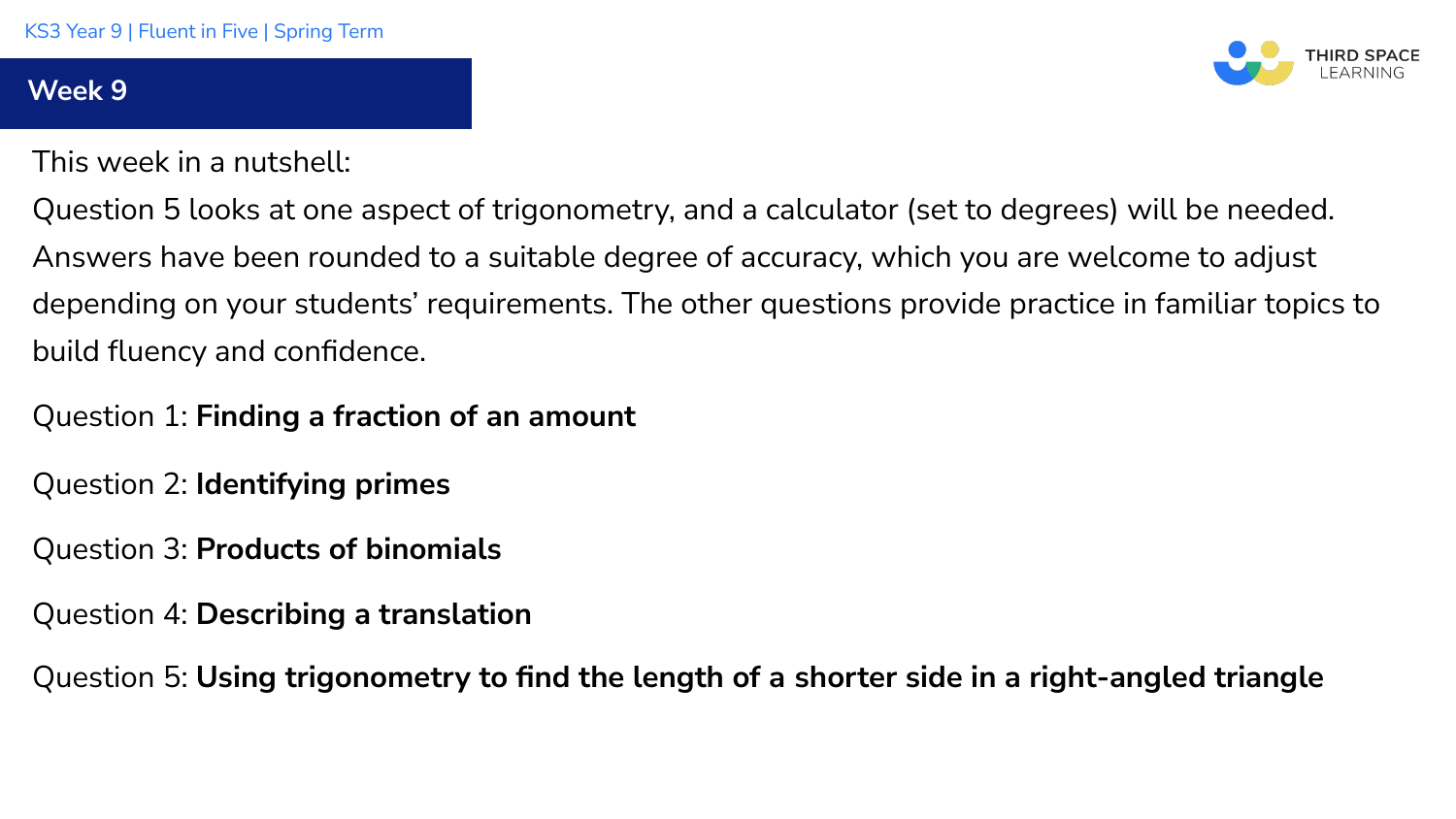

Week 9
| This week in a nutshell: Question 5 looks at one aspect of trigonometry, and a calculator (set to degrees) will be needed. Answers have been rounded to a suitable degree of accuracy, which you are welcome to adjust depending on your students’ requirements. The other questions provide practice in familiar topics to build fluency and confidence. |
| --- |
| Question 1: Finding a fraction of an amount |
| Question 2: Identifying primes |
| Question 3: Products of binomials |
| Question 4: Describing a translation |
| Question 5: Using trigonometry to find the length of a shorter side in a right-angled triangle |